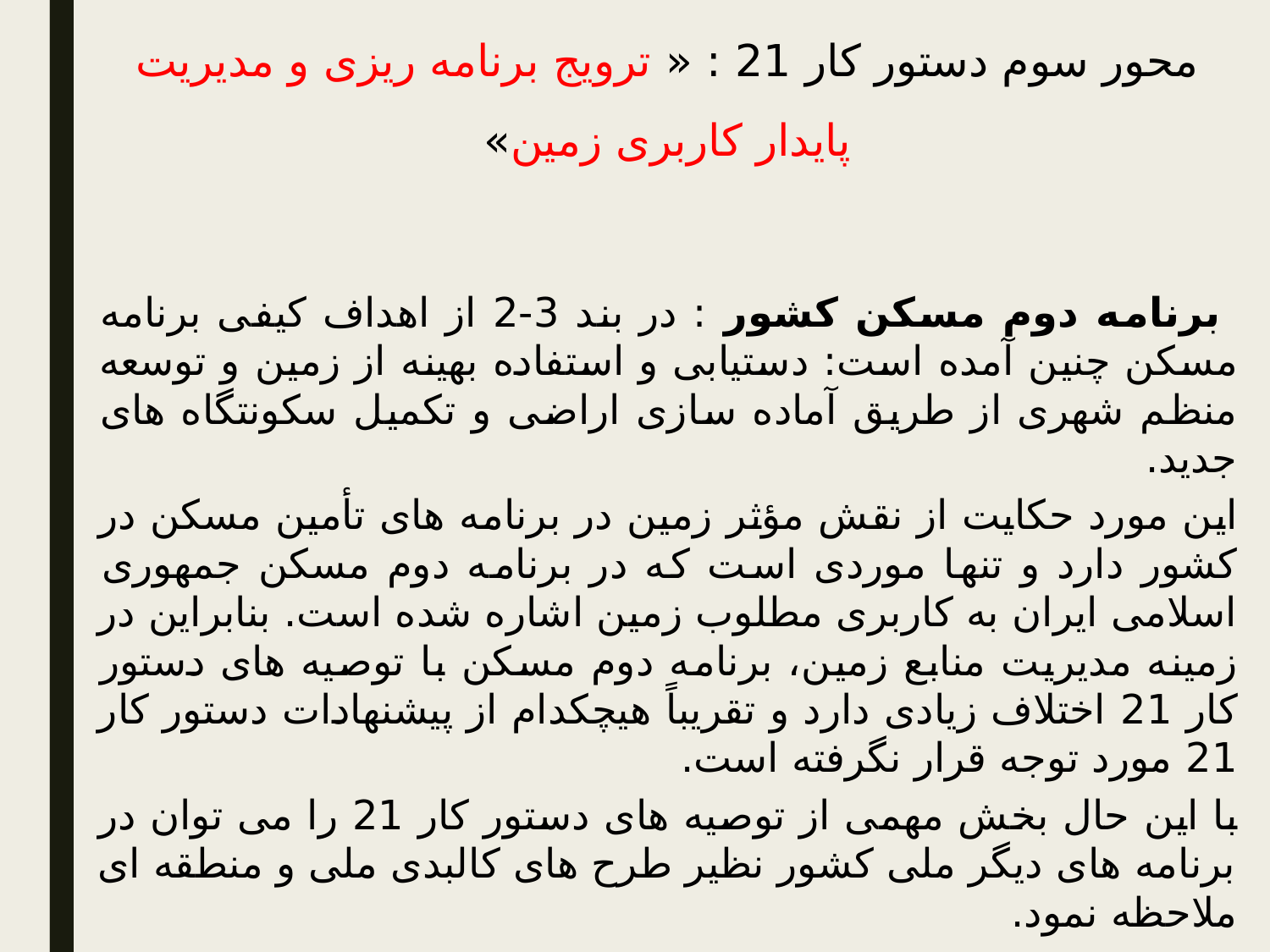

محور سوم دستور کار 21 : « ترویج برنامه ریزی و مدیریت پایدار کاربری زمین»

 برنامه دوم مسکن کشور : در بند 3-2 از اهداف کیفی برنامه مسکن چنین آمده است: دستیابی و استفاده بهینه از زمین و توسعه منظم شهری از طریق آماده سازی اراضی و تکمیل سکونتگاه های جدید.
این مورد حکایت از نقش مؤثر زمین در برنامه های تأمین مسکن در کشور دارد و تنها موردی است که در برنامه دوم مسکن جمهوری اسلامی ایران به کاربری مطلوب زمین اشاره شده است. بنابراین در زمینه مدیریت منابع زمین، برنامه دوم مسکن با توصیه های دستور کار 21 اختلاف زیادی دارد و تقریباً هیچکدام از پیشنهادات دستور کار 21 مورد توجه قرار نگرفته است.
با این حال بخش مهمی از توصیه های دستور کار 21 را می توان در برنامه های دیگر ملی کشور نظیر طرح های کالبدی ملی و منطقه ای ملاحظه نمود.